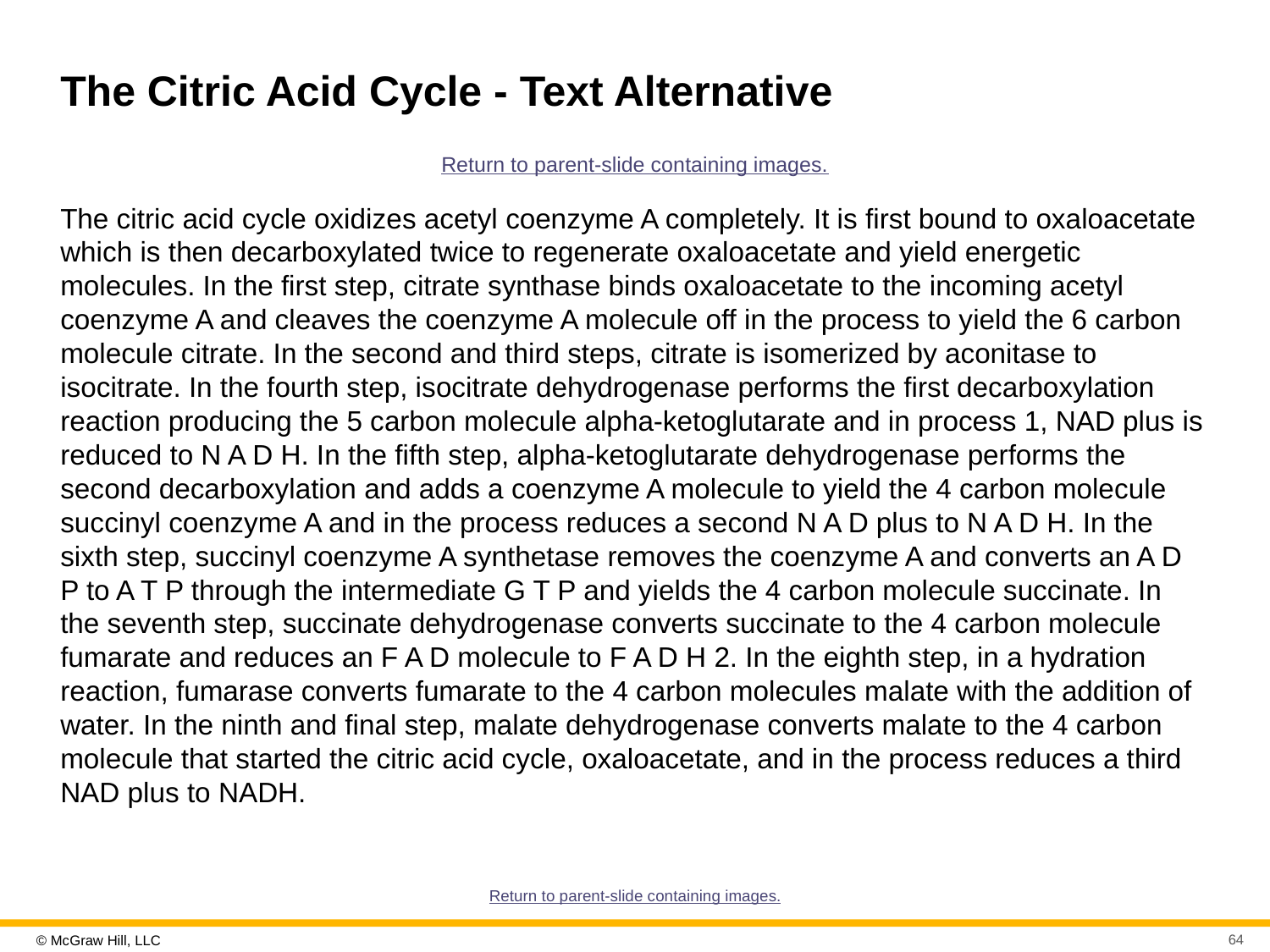

# The Citric Acid Cycle - Text Alternative
Return to parent-slide containing images.
The citric acid cycle oxidizes acetyl coenzyme A completely. It is first bound to oxaloacetate which is then decarboxylated twice to regenerate oxaloacetate and yield energetic molecules. In the first step, citrate synthase binds oxaloacetate to the incoming acetyl coenzyme A and cleaves the coenzyme A molecule off in the process to yield the 6 carbon molecule citrate. In the second and third steps, citrate is isomerized by aconitase to isocitrate. In the fourth step, isocitrate dehydrogenase performs the first decarboxylation reaction producing the 5 carbon molecule alpha-ketoglutarate and in process 1, NAD plus is reduced to N A D H. In the fifth step, alpha-ketoglutarate dehydrogenase performs the second decarboxylation and adds a coenzyme A molecule to yield the 4 carbon molecule succinyl coenzyme A and in the process reduces a second N A D plus to N A D H. In the sixth step, succinyl coenzyme A synthetase removes the coenzyme A and converts an A D P to A T P through the intermediate G T P and yields the 4 carbon molecule succinate. In the seventh step, succinate dehydrogenase converts succinate to the 4 carbon molecule fumarate and reduces an F A D molecule to F A D H 2. In the eighth step, in a hydration reaction, fumarase converts fumarate to the 4 carbon molecules malate with the addition of water. In the ninth and final step, malate dehydrogenase converts malate to the 4 carbon molecule that started the citric acid cycle, oxaloacetate, and in the process reduces a third NAD plus to NADH.
Return to parent-slide containing images.
64